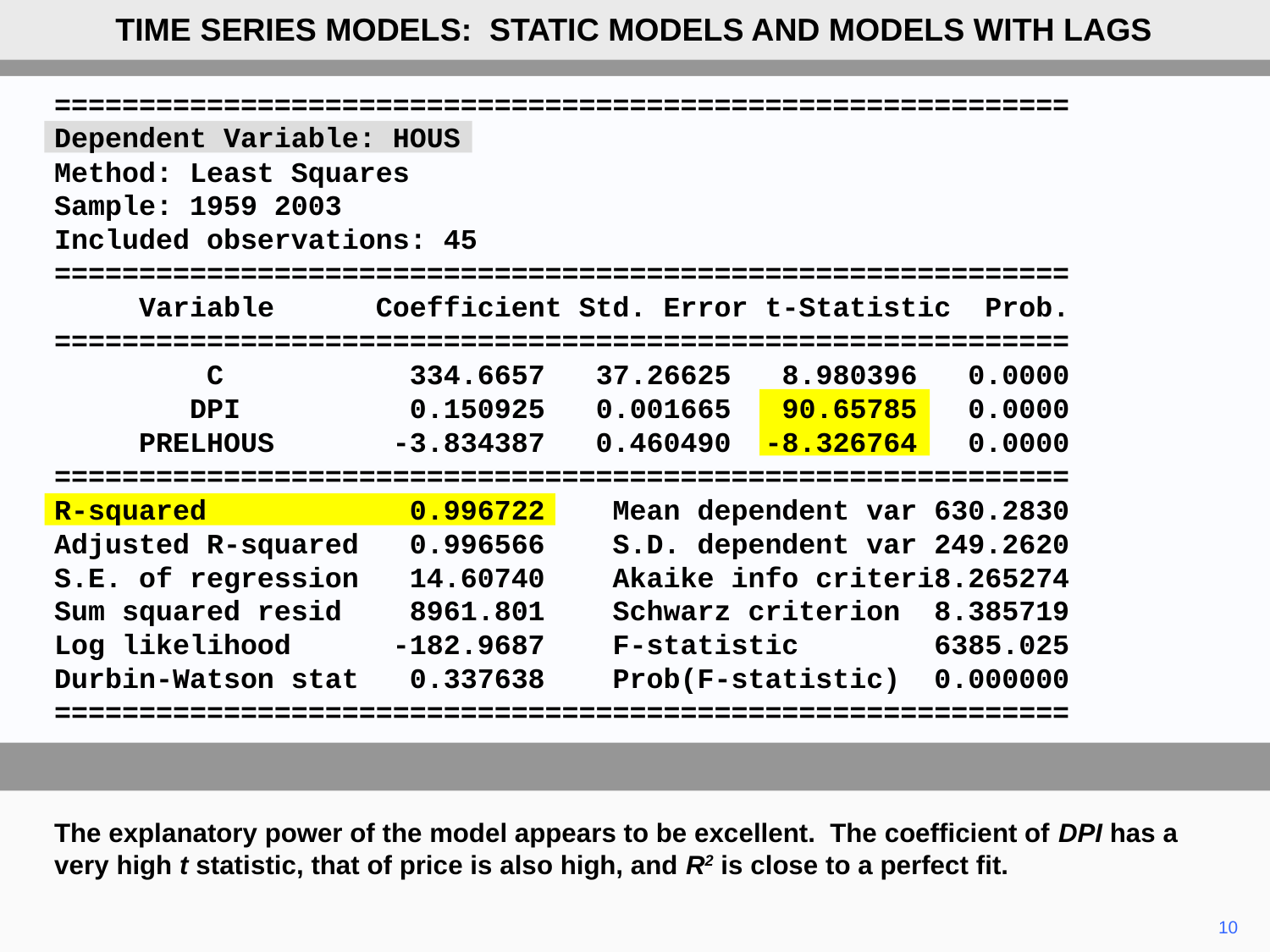

TIME SERIES MODELS:  STATIC MODELS AND MODELS WITH LAGS

============================================================
Dependent Variable: HOUS
Method: Least Squares
Sample: 1959 2003
Included observations: 45
============================================================
     Variable      Coefficient Std. Error t-Statistic  Prob.
============================================================
         C           334.6657   37.26625   8.980396   0.0000
        DPI          0.150925   0.001665   90.65785   0.0000
     PRELHOUS       -3.834387   0.460490  -8.326764   0.0000
============================================================
R-squared            0.996722    Mean dependent var 630.2830
Adjusted R-squared   0.996566    S.D. dependent var 249.2620
S.E. of regression   14.60740    Akaike info criteri8.265274
Sum squared resid    8961.801    Schwarz criterion  8.385719
Log likelihood      -182.9687    F-statistic        6385.025
Durbin-Watson stat   0.337638    Prob(F-statistic)  0.000000
============================================================

The explanatory power of the model appears to be excellent.  The coefficient of DPI has a very high t statistic, that of price is also high, and R2 is close to a perfect fit.
10